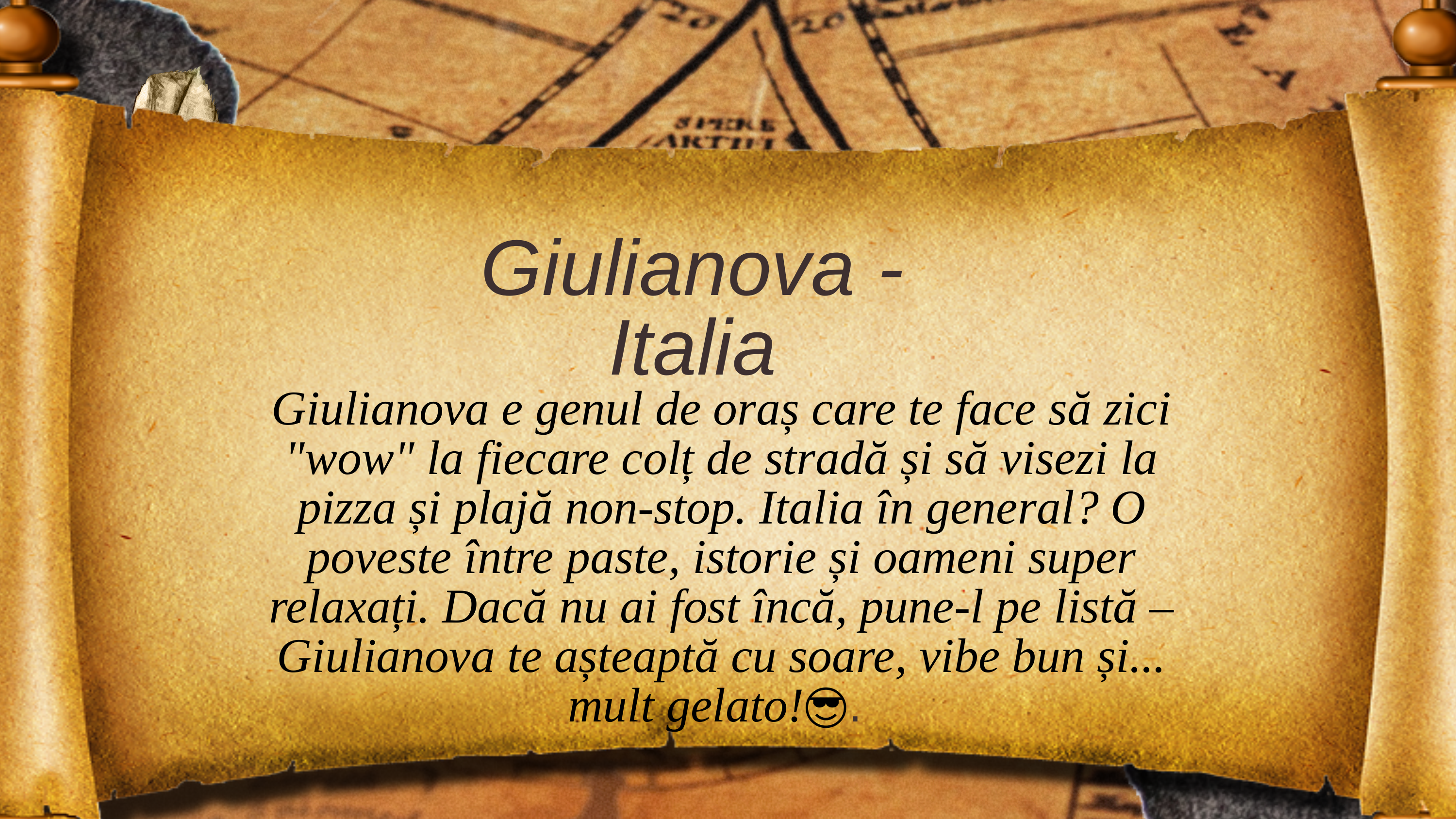

Giulianova -Italia
Giulianova e genul de oraș care te face să zici "wow" la fiecare colț de stradă și să visezi la pizza și plajă non-stop. Italia în general? O poveste între paste, istorie și oameni super relaxați. Dacă nu ai fost încă, pune-l pe listă – Giulianova te așteaptă cu soare, vibe bun și... mult gelato!😎.